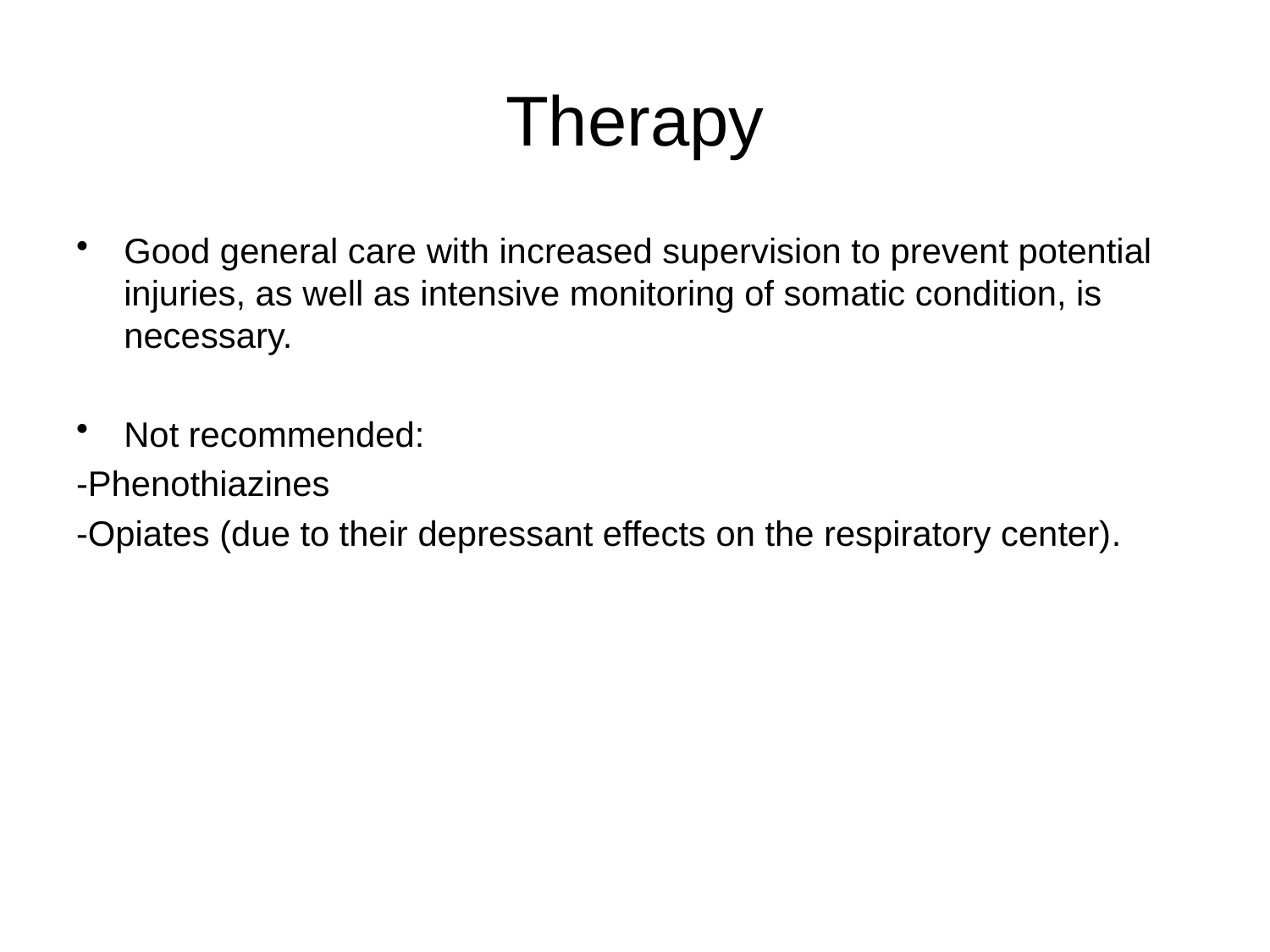

# Therapy
Good general care with increased supervision to prevent potential injuries, as well as intensive monitoring of somatic condition, is necessary.

Not recommended:
-Phenothiazines
-Opiates (due to their depressant effects on the respiratory center).